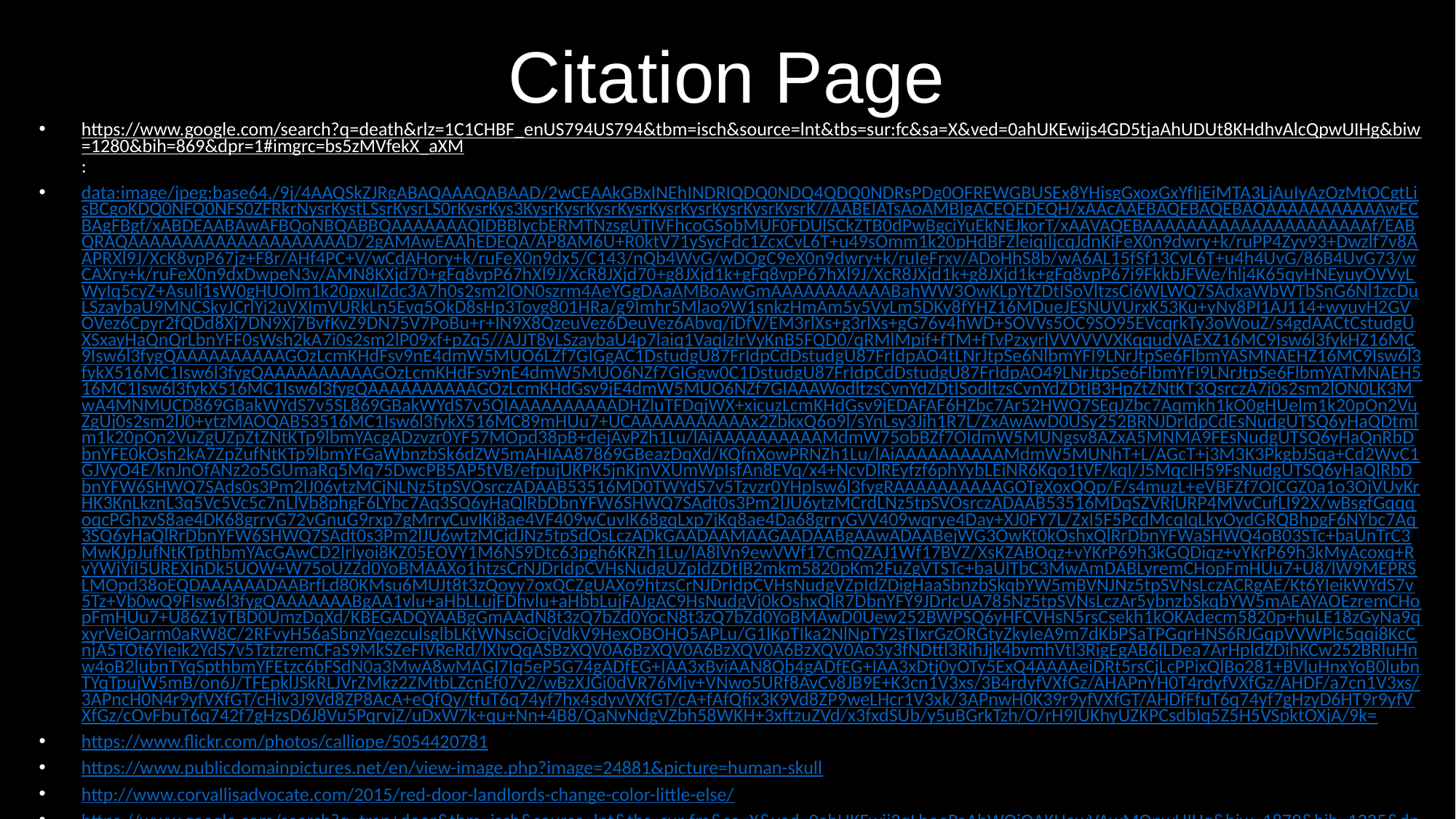

# Citation Page
https://www.google.com/search?q=death&rlz=1C1CHBF_enUS794US794&tbm=isch&source=lnt&tbs=sur:fc&sa=X&ved=0ahUKEwijs4GD5tjaAhUDUt8KHdhvAlcQpwUIHg&biw=1280&bih=869&dpr=1#imgrc=bs5zMVfekX_aXM:
data:image/jpeg;base64,/9j/4AAQSkZJRgABAQAAAQABAAD/2wCEAAkGBxINEhINDRIQDQ0NDQ4QDQ0NDRsPDg0OFREWGBUSEx8YHisgGxoxGxYfIjEiMTA3LjAuIyAzOzMtOCgtLisBCgoKDQ0NFQ0NFS0ZFRkrNysrKystLSsrKysrLS0rKysrKys3KysrKysrKysrKysrKysrKysrKysrKysrKysrK//AABEIATsAoAMBIgACEQEDEQH/xAAcAAEBAQEBAQEBAQAAAAAAAAAAAwECBAgFBgf/xABDEAABAwAFBQoNBQABBQAAAAAAAQIDBBIycbERMTNzsgUTIVFhcoGSobMUF0FDUlSCkZTB0dPwBgciYuEkNEJkorT/xAAVAQEBAAAAAAAAAAAAAAAAAAAAAf/EABQRAQAAAAAAAAAAAAAAAAAAAAD/2gAMAwEAAhEDEQA/AP8AM6U+R0ktV71ySycFdc1ZcxCvL6T+u49sOmm1k20pHdBFZleiqiIjcqJdnKiFeX0n9dwry+k/ruPP4Zyv93+Dwzlf7v8AAPRXl9J/XcK8vpP67jz+F8r/AHf4PC+V/wCdAHory+k/ruFeX0n9dx5/C143/nQb4WvG/wDOgC9eX0n9dwry+k/ruIeFrxv/ADoHhS8b/wA6AL15fSf13CvL6T+u4h4UvG/86B4UvG73/wCAXry+k/ruFeX0n9dxDwpeN3v/AMN8KXjd70+gFq8vpP67hXl9J/XcR8JXjd70+g8JXjd1k+gFq8vpP67hXl9J/XcR8JXjd1k+g8JXjd1k+gFq8vpP67i9FkkbJFWe/hlj4K65qyHNEyuyOVVyLWyIq5cyZ+Asuli1sW0gHUOlm1k20pxulZdc3A7h0s2sm2lON0szrm4AeYGgDAaAMBoAwGmAAAAAAAAAAABahWW3OwKLpYtZDtISoVltzsCi6WLWQ7SAdxaWbWTbSnG6Nl1zcDuLSzaybaU9MNCSkyJCrlYj2uVXImVURkLn5Evq5OkD8sHp3Tovg801HRa/g9Imhr5Mlao9W1snkzHmAm5y5VyLm5DKy8fYHZ16MDueJESNUVUrxK53Ku+yNy8PI1AJ114+wyuvH2GVOVez6Cpyr2fQDd8Xj7DN9Xj7BvfKvZ9DN75V7PoBu+r+IN9X8QzeuVez6DeuVez6Abvq/iDfV/EM3rlXs+g3rlXs+gG76v4hWD+SOVVs5OC9SO95EVcqrkTy3oWouZ/s4gdAACtCstudgUXSxayHaQnQrLbnYFF0sWsh2kA7i0s2sm2lP09xf+pZq5//AJJT8yLSzaybaU4p7laiq1VaqIzIrVyKnB5FQD0/qRMlMpif+fTM+fTvPzxyrlVVVVVVXKqqudVAEXZ16MC9Isw6l3fykHZ16MC9Isw6l3fygQAAAAAAAAAAGOzLcmKHdFsv9nE4dmW5MUO6LZf7GIGgAC1DstudgU87FrIdpCdDstudgU87FrIdpAO4tLNrJtpSe6NlbmYFI9LNrJtpSe6FlbmYASMNAEHZ16MC9Isw6l3fykX516MC1Isw6l3fygQAAAAAAAAAAGOzLcmKHdFsv9nE4dmW5MUO6NZf7GIGgw0C1DstudgU87FrIdpCdDstudgU87FrIdpAO49LNrJtpSe6FlbmYFI9LNrJtpSe6FlbmYATMNAEH516MC1Isw6l3fykX516MC1Isw6l3fygQAAAAAAAAAAGOzLcmKHdGsv9jE4dmW5MUO6NZf7GIAAAWodltzsCvnYdZDtISodltzsCvnYdZDtIB3HpZtZNtKT3QsrczA7j0s2sm2lON0LK3MwA4MNMUCD869GBakWYdS7v5SL869GBakWYdS7v5QIAAAAAAAAAADHZluTFDqjWX+xicuzLcmKHdGsv9jEDAFAF6HZbc7Ar52HWQ7SEqJZbc7Aqmkh1kO0gHUelm1k20pOn2VuZgUj0s2sm2lJ0+ytzMAOQAB53516MC1Isw6l3fykX516MC89mHUu7+UCAAAAAAAAAAAx2ZbkxQ6o9l/sYnLsy3Jih1R7L/ZxAwAwD0USy252BRNJDrIdpCdEsNudgUTSQ6yHaQDtmlm1k20pOn2VuZgUZpZtZNtKTp9lbmYAcgADzvzr0YF57MOpd38pB+dejAvPZh1Lu/lAiAAAAAAAAAAMdmW75obBZf7OIdmW5MUNgsv8AZxA5MNMA9FEsNudgUTSQ6yHaQnRbDbnYFE0kOsh2kA7ZpZufNtKTp9lbmYFGaWbnzbSk6dZW5mAHIAA87869GBeazDqXd/KQfnXowPRNZh1Lu/lAiAAAAAAAAAAMdmW5MUNhT+L/AGcT+j3M3K3PkgbJSqa+Cd2WvC1GJVyO4E/knJnOfANz2o5GUmaRq5Mq75DwcPB5AP5tVB/efpujUKPK5jnKjnVXUmWpIsfAn8EVq/x4+NcvDlREyfzf6phYybLEiNR6Kqo1tVF/kqI/J5MqcIH59FsNudgUTSQ6yHaQlRbDbnYFW6SHWQ7SAds0s3Pm2lJ06ytzMCjNLNz5tpSVOsrczADAAB53516MD0TWYdS7v5Tzvzr0YHplsw6l3fygRAAAAAAAAAAGOTgXoxQQp/F/s4muzL+eVBFZf7OICGZ0a1o3OjVUyKrHK3KnLkznL3q5Vc5Vc5c7nLlVb8phgF6LYbc7Aq3SQ6yHaQlRbDbnYFW6SHWQ7SAdt0s3Pm2lJU6ytzMCrdLNz5tpSVOsrczADAAB53516MDqSZVRjURP4MVvCufLI92X/wBsgfGqqqoqcPGhzvS8ae4DK68grryG72vGnuG9rxp7gMrryCuvIKi8ae4VF409wCuvIK68gqLxp7jKq8ae4Da68grryGVV409wqrye4Day+XJ0FY7L/ZxI5F5PcdMcqIqLkyOydGRQBhpgF6NYbc7Aq3SQ6yHaQlRrDbnYFW6SHWQ7SAdt0s3Pm2lJU6wtzMCjdJNz5tpSdOsLczADkGAADAAMAAGAADAABgAAwADAABejWG3OwKt0kOshxQlRrDbnYFWaSHWQ4oB03STc+baUnTrC3MwKJpJufNtKTpthbmYAcGAwCD2Irlyoi8KZ05EOVY1M6NS9Dtc63pgh6KRZh1Lu/lA8lVn9ewVWf17CmQZAJ1Wf17BVZ/XsKZABOqz+vYKrP69h3kGQDiqz+vYKrP69h3kMyAcoxq+RvYWjYiI5UREXInDk5UOW+W75oUZZd0YoBMAAXo1htzsCrNJDrIdpCVHsNudgUZpIdZDtIB2mkm5820pKm2FuZgVTSTc+baUlTbC3MwAmDABLyremCHopFmHUu7+U8/lW9MEPRSLMOpd38oEQDAAAAAADAABrfLd80KMsu6MUJt8t3zQoyy7oxQCZgUAXo9htzsCrNJDrIdpCVHsNudgVZpIdZDigHaaSbnzbSkqbYW5mBVNJNz5tpSVNsLczACRgAE/Kt6YIeikWYdS7v5Tz+Vb0wQ9FIsw6l3fygQAAAAAAABgAA1vlu+aHbLLujFDhvlu+aHbbLujFAJgAC9HsNudgVj0kOshxQlR7DbnYFY9JDrIcUA785Nz5tpSVNsLczAr5ybnzbSkqbYW5mAEAYAOEzremCHopFmHUu7+U86Z1vTBD0UmzDqXd/KBEGADQYAABgGmAAdN8t3zQ7bZd0YocN8t3zQ7bZd0YoBMAwD0Uew252BWPSQ6yHFCVHsN5rsCsekh1kOKAdecm5820p+huLE18zGyNa9qxyrVeiOarm0aRW8C/2RFvyH56aSbnzYqezculsglbLKtWNsciOcjVdkV9HexOBOHO5APLu/G1lKpTIka2NlNpTY2sTIxrGzORGtyZkyIeA9m7dKbPSaTPGqrHNS6RJGqpVVWPlc5qqi8KcCnjA5TOt6YIeik2YdS7v5TztzremCFaS9MkSZeFIVReRd/lXIvQqASBzXQV0A6BzXQV0A6BzXQV0A6BzXQV0Ao3y3fNDttl3RihJjk4bvmhVtl3RigEgAB6ILDea7ArHpIdZDihKCw252BRluHnw4oB2lubnTYqSpthbmYFEtzc6bFSdN0a3MwA8wMAGI7Iq5eP5G74gADfEG+IAA3xBviAAN8Qb4gADfEG+IAA3xDtj0yOTy5ExQ4AAAAeiDRt5rsCjLcPPixQlBo281+BVluHnxYoB0lubnTYqTpujW5mB/on6J/TFEpklJSkRLJVrZMkz2ZMtbLZcnEf07v2/wBzXJGi0dVR76Mjv+VNwo5URf8AvCv8JB9E+K3cn1V3xs/3B4rdyfVXfGz/AHAPnYH0T4rdyfVXfGz/AHDF/a7cn1V3xs/3APncH0N4r9yfVXfGT/cHiv3J9Vd8ZP8AcA+eQfQy/tfuT6q74yf7hx4sdyvVXfGT/cA+fAfQfix3K9Vd8ZP9weLHcr1V3xk/3APnwH0K39r9yfVXfGT/AHDfFfuT6q74yf7gHzyD6HT9r9yfVXfGz/cOvFbuT6q742f7gHzsD6J8Vu5PqrvjZ/uDxW7k+qu+Nn+4B8/QaNvNdgVZbh58WKH+3xftzuZVd/x3fxdSUb/y5uBGrkTzh/O/rH9IUKhyUZKPCsdbIq5Z5H5VSpktOXjA/9k=
https://www.flickr.com/photos/calliope/5054420781
https://www.publicdomainpictures.net/en/view-image.php?image=24881&picture=human-skull
http://www.corvallisadvocate.com/2015/red-door-landlords-change-color-little-else/
https://www.google.com/search?q=trap+door&tbm=isch&source=lnt&tbs=sur:fm&sa=X&ved=0ahUKEwij2qLboePaAhWQiOAKHewVAwMQpwUIHg&biw=1879&bih=1225&dpr=1&safe=active&ssui=on#imgrc=Xxqcm-PY08TynM
https://www.google.com/search?biw=1879&bih=1225&tbs=sur%3Afm&tbm=isch&sa=1&ei=qrXnWuPMGNGa_Qbr_Lho&q=black+widow&oq=black+widow&gs_l=psy-ab.3..0l10.281864.284048.0.284225.11.9.0.2.2.0.94.511.9.9.0....0...1c.1.64.psy-ab..0.11.516...0i67k1.0.MvFqH2HahEo&safe=active&ssui=on#imgdii=0TgVYVcC-U9rFM:&imgrc=44YWPmOqCYWelM
https://www.google.com/search?biw=1879&bih=1225&tbs=sur%3Afm&tbm=isch&sa=1&ei=_7rnWrncE4mY_QbVwLHQDA&q=blood+dripping&oq=blood+dripping&gs_l=psy-ab.3..0l5j0i67k1j0l4.31919.34037.0.34109.14.6.0.8.8.0.93.303.6.6.0....0...1c.1.64.psy-ab..0.14.338....0.HYgrW7oAids&safe=active&ssui=on#imgrc=wzi3uI9WYRabwM:
https://www.google.com/search?biw=1879&bih=1225&tbs=sur%3Afm&tbm=isch&sa=1&ei=_7rnWrncE4mY_QbVwLHQDA&q=blood+dripping&oq=blood+dripping&gs_l=psy-ab.3..0l5j0i67k1j0l4.31919.34037.0.34109.14.6.0.8.8.0.93.303.6.6.0....0...1c.1.64.psy-ab..0.14.338....0.HYgrW7oAids&safe=active&ssui=on#imgrc=CuM0QJIEAY2sKM:

https://www.google.com/search?biw=1879&bih=1225&tbs=sur%3Afm&tbm=isch&sa=1&ei=vL7nWo-aCeqygge0k734Bw&q=blood+dripping&oq=blood+dripping&gs_l=psy-ab.3..0l10.40674.42799.0.42833.14.10.0.4.4.0.72.502.10.10.0....0...1c.1.64.psy-ab..0.14.520...0i67k1j0i10i67k1.0.9SDDB8OEQwQ&safe=active&ssui=on#imgrc=VMAycBtxIZxdXM:
https://www.google.com/search?biw=1879&bih=1225&tbs=sur%3Afm&tbm=isch&sa=1&ei=38DnWtejGpKQ_Qb8sobIDw&q=slime+dripping&oq=slime+dripping&gs_l=psy-ab.3..0l10.9916.13185.0.13273.15.9.3.3.3.0.74.439.9.9.0....0...1c.1.64.psy-ab..0.10.325...0i67k1.0.HCSLgDQ5yhA&safe=active&ssui=on#imgrc=g4uvsv4pumxpfM:
https://www.google.com/search?biw=1879&bih=1225&tbs=sur%3Afm&tbm=isch&sa=1&ei=9sTnWrKPJqaJgge2obyYBg&q=skull+&oq=skull+&gs_l=psy-ab.3..0i67k1l10.58148.58148.0.58664.1.1.0.0.0.0.67.67.1.1.0....0...1c.1.64.psy-ab..0.1.67....0.IlsKCfFbUYw&safe=active&ssui=on
https://www.google.com/search?biw=1879&bih=1225&tbs=sur%3Afm&tbm=isch&sa=1&ei=OMTnWoaaDZC5ggfClIP4Bg&q=wind+storm&oq=wind+storm&gs_l=psy-ab.3..0l10.7821.8427.0.8578.6.6.0.0.0.0.138.444.5j1.6.0....0...1c.1.64.psy-ab..0.6.442...0i67k1.0.S730tO3taEA&safe=active&ssui=on#imgrc=BnLx7ZACQbEnLM: